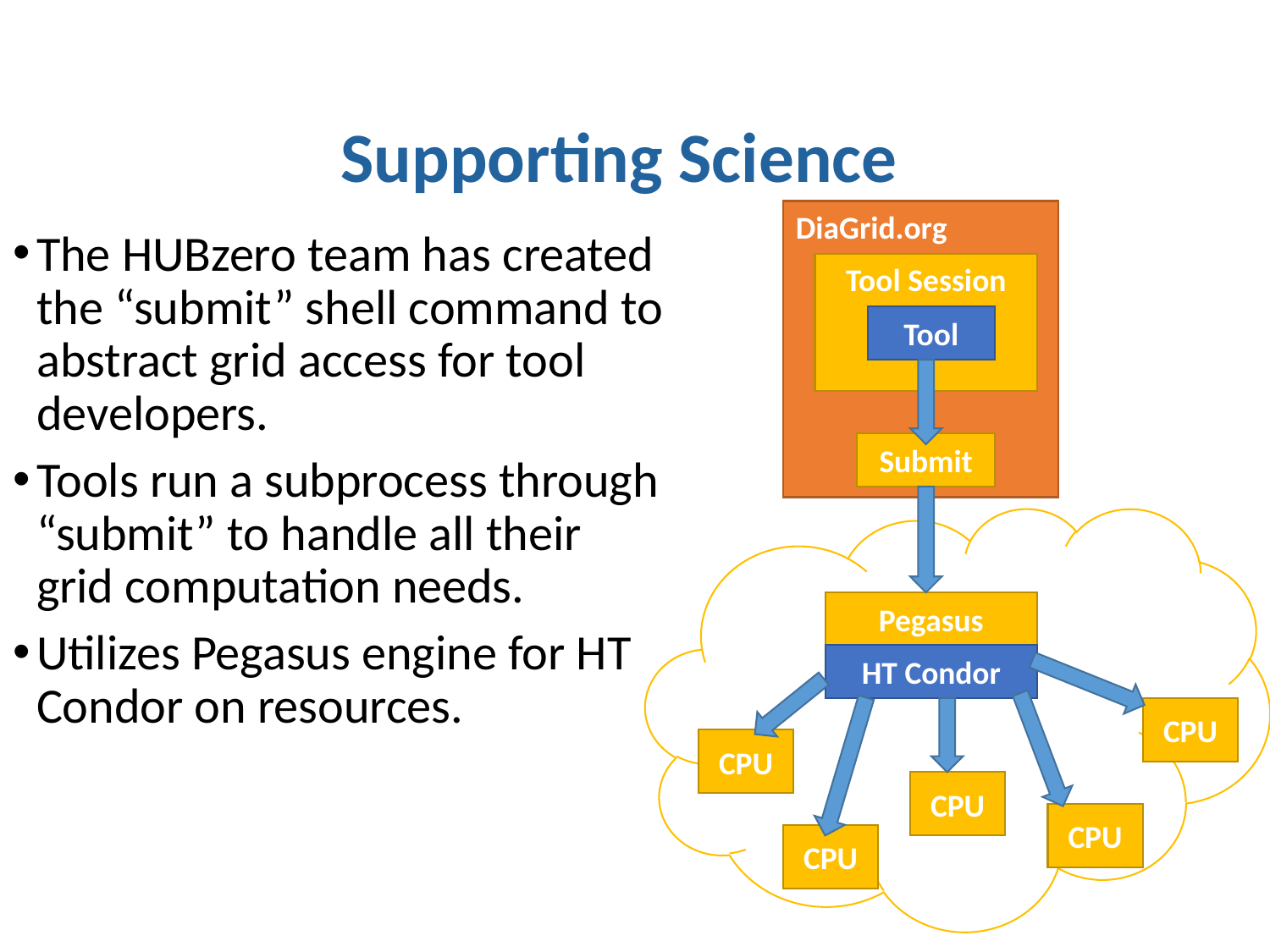

Supporting Science
DiaGrid.org
The HUBzero team has created the “submit” shell command to abstract grid access for tool developers.
Tools run a subprocess through “submit” to handle all their grid computation needs.
Utilizes Pegasus engine for HT Condor on resources.

Tool Session

Tool

Submit

Pegasus

HT Condor

CPU
CPU
CPU
CPU
CPU